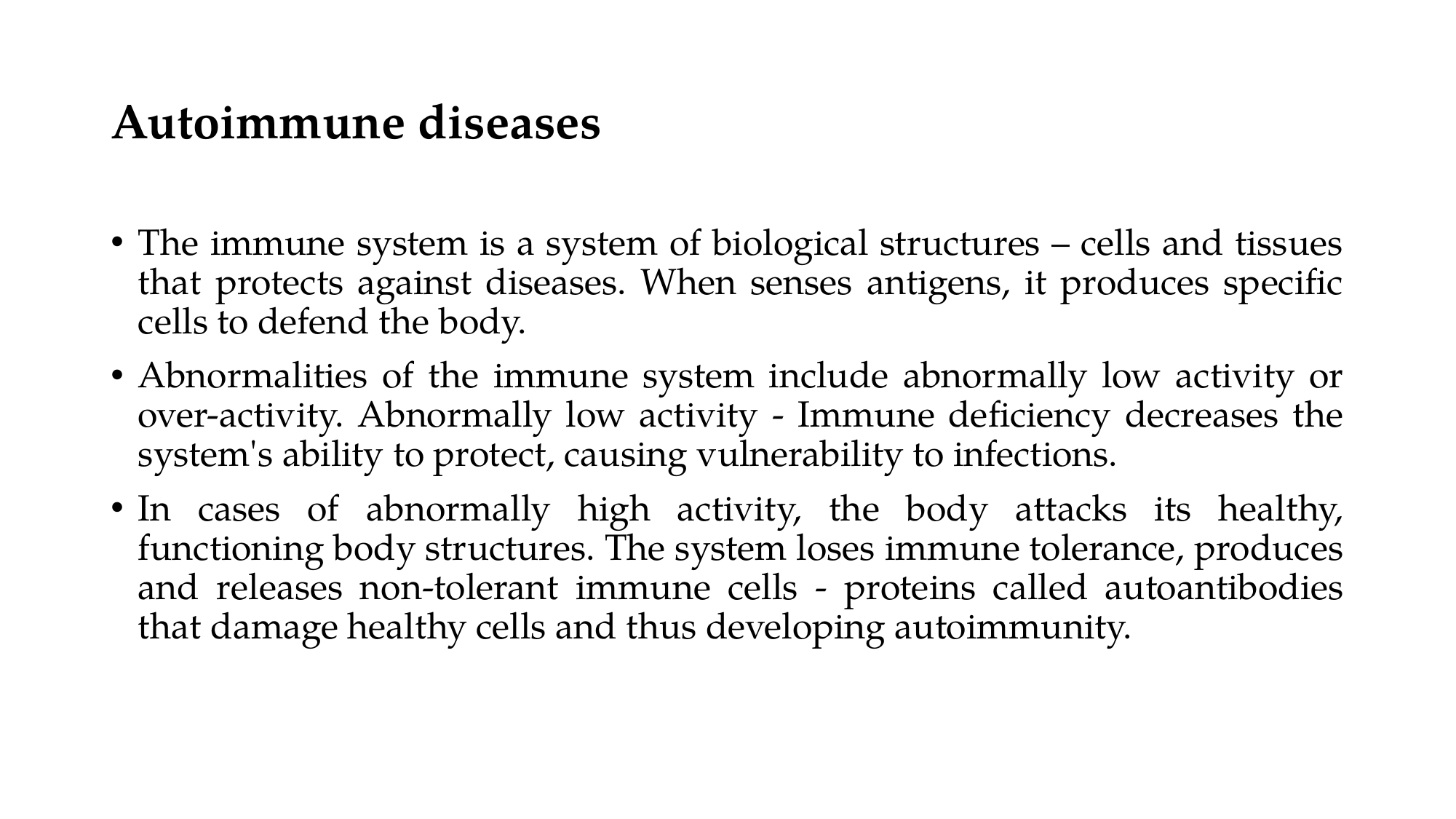

# Autoimmune diseases
The immune system is a system of biological structures – cells and tissues that protects against diseases. When senses antigens, it produces specific cells to defend the body.
Abnormalities of the immune system include abnormally low activity or over-activity. Abnormally low activity - Immune deficiency decreases the system's ability to protect, causing vulnerability to infections.
In cases of abnormally high activity, the body attacks its healthy, functioning body structures. The system loses immune tolerance, produces and releases non-tolerant immune cells - proteins called autoantibodies that damage healthy cells and thus developing autoimmunity.